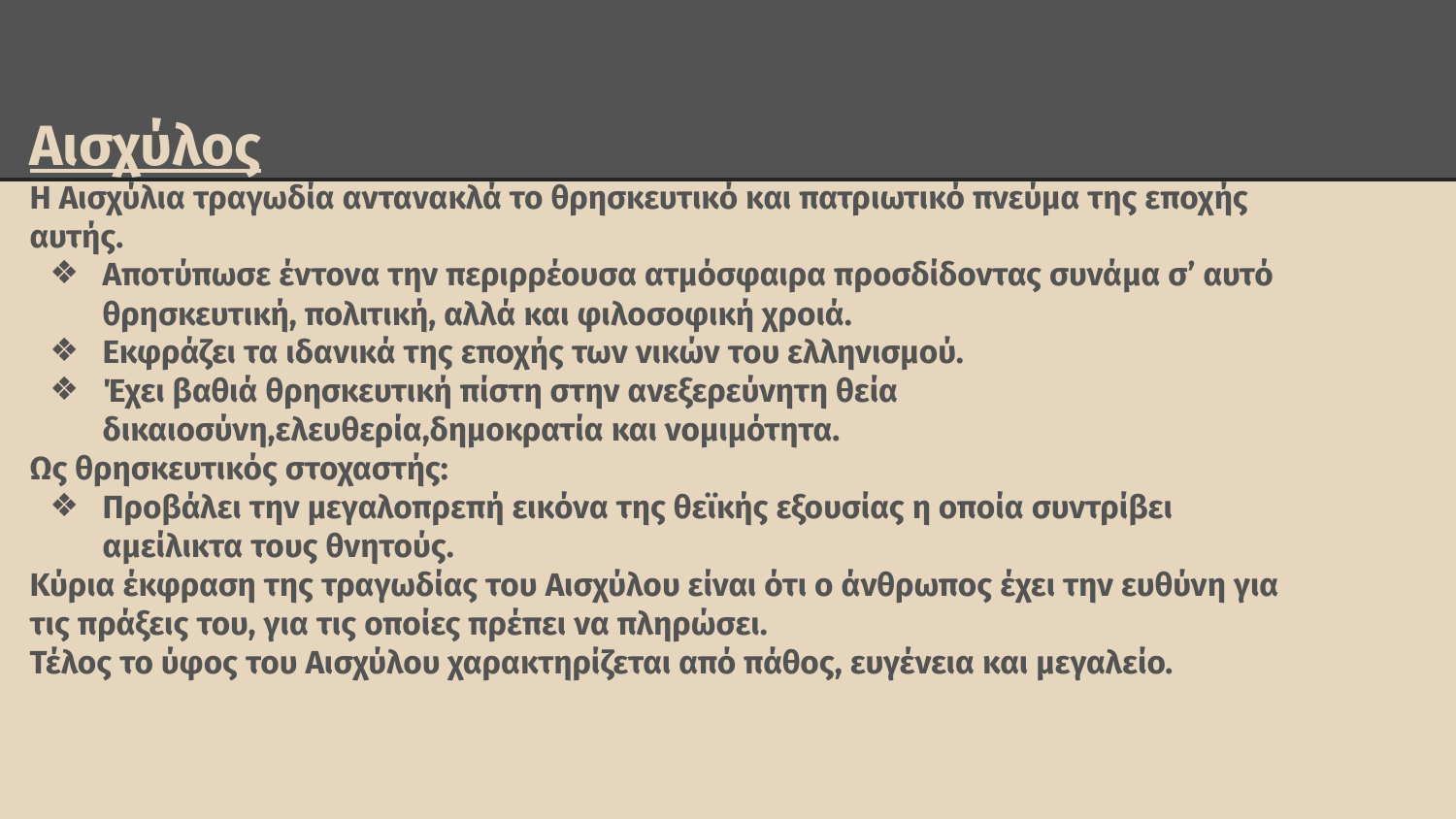

Αισχύλος
Η Αισχύλια τραγωδία αντανακλά το θρησκευτικό και πατριωτικό πνεύμα της εποχής αυτής.
Αποτύπωσε έντονα την περιρρέουσα ατμόσφαιρα προσδίδοντας συνάμα σ’ αυτό θρησκευτική, πολιτική, αλλά και φιλοσοφική χροιά.
Εκφράζει τα ιδανικά της εποχής των νικών του ελληνισμού.
Έχει βαθιά θρησκευτική πίστη στην ανεξερεύνητη θεία δικαιοσύνη,ελευθερία,δημοκρατία και νομιμότητα.
Ως θρησκευτικός στοχαστής:
Προβάλει την μεγαλοπρεπή εικόνα της θεϊκής εξουσίας η οποία συντρίβει αμείλικτα τους θνητούς.
Κύρια έκφραση της τραγωδίας του Αισχύλου είναι ότι ο άνθρωπος έχει την ευθύνη για τις πράξεις του, για τις οποίες πρέπει να πληρώσει.
Τέλος το ύφος του Αισχύλου χαρακτηρίζεται από πάθος, ευγένεια και μεγαλείο.